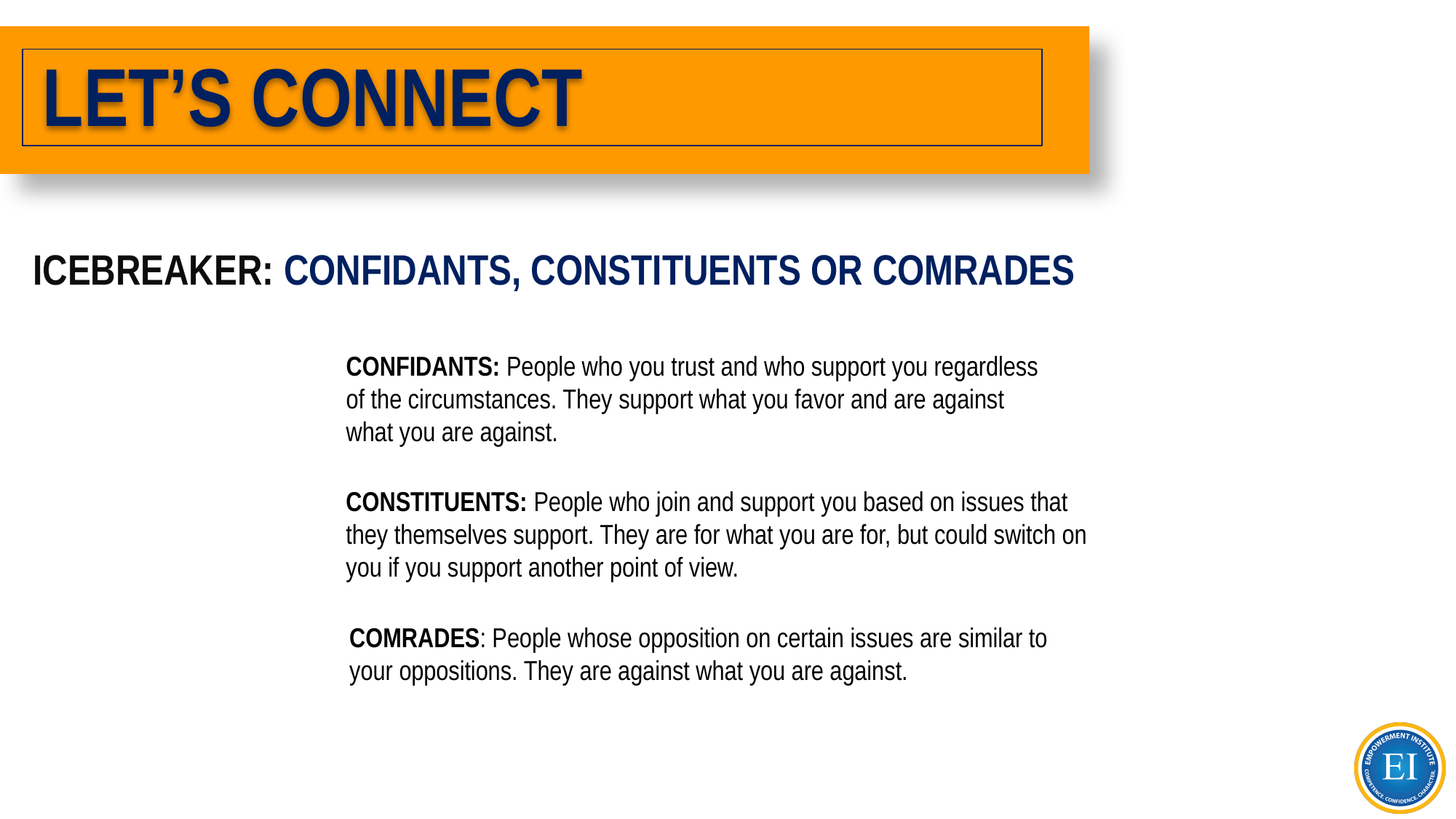

# LET’S CONNECT

ICEBREAKER: CONFIDANTS, CONSTITUENTS OR COMRADES
CONFIDANTS: People who you trust and who support you regardless of the circumstances. They support what you favor and are against what you are against.
CONSTITUENTS: People who join and support you based on issues that they themselves support. They are for what you are for, but could switch on you if you support another point of view.
COMRADES: People whose opposition on certain issues are similar to your oppositions. They are against what you are against.